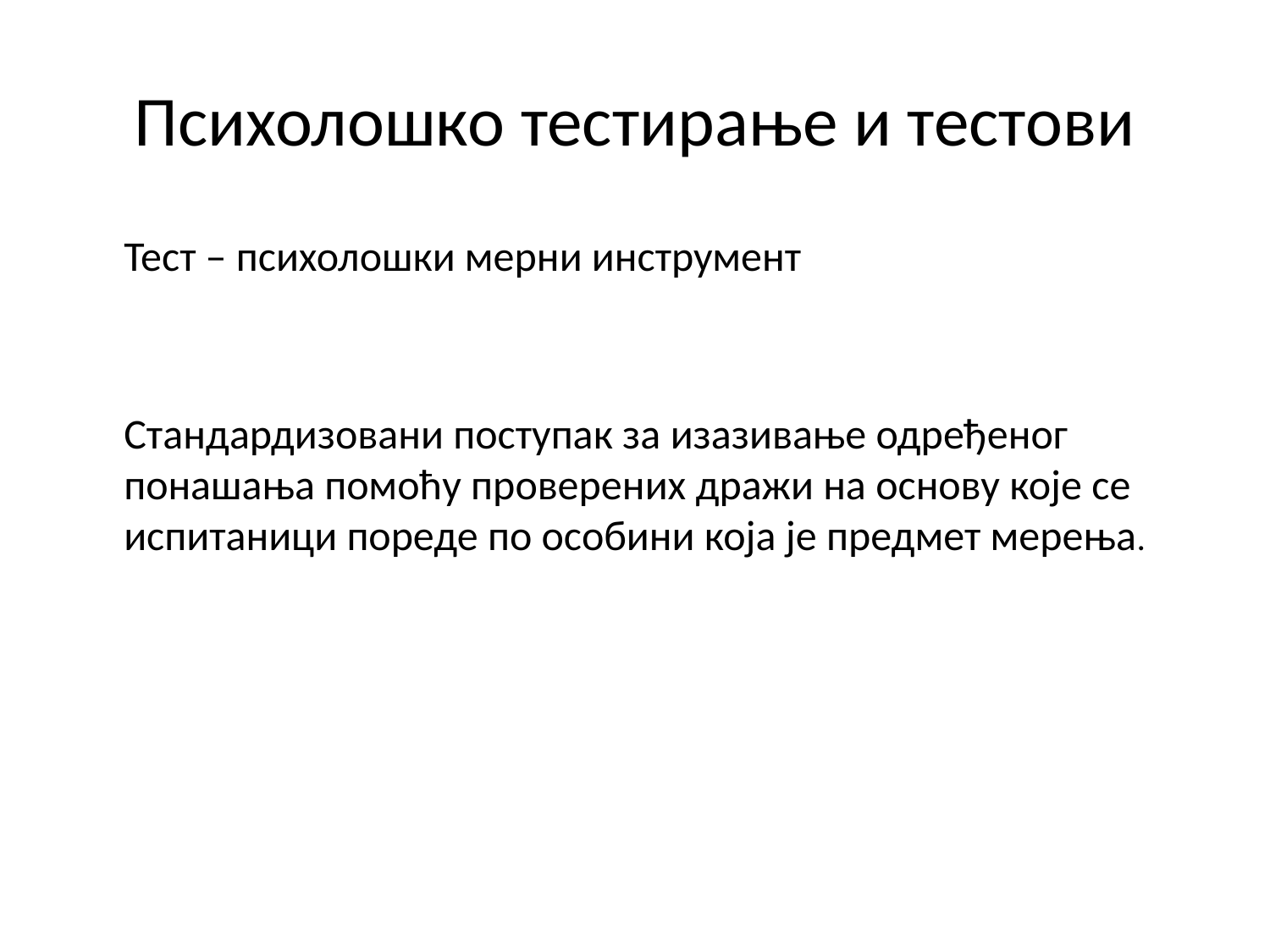

# Психолошко тестирање и тестови
	Тест – психолошки мерни инструмент

	Стандардизовани поступак за изазивање одређеног понашања помоћу проверених дражи на основу које се испитаници пореде по особини која је предмет мерења.